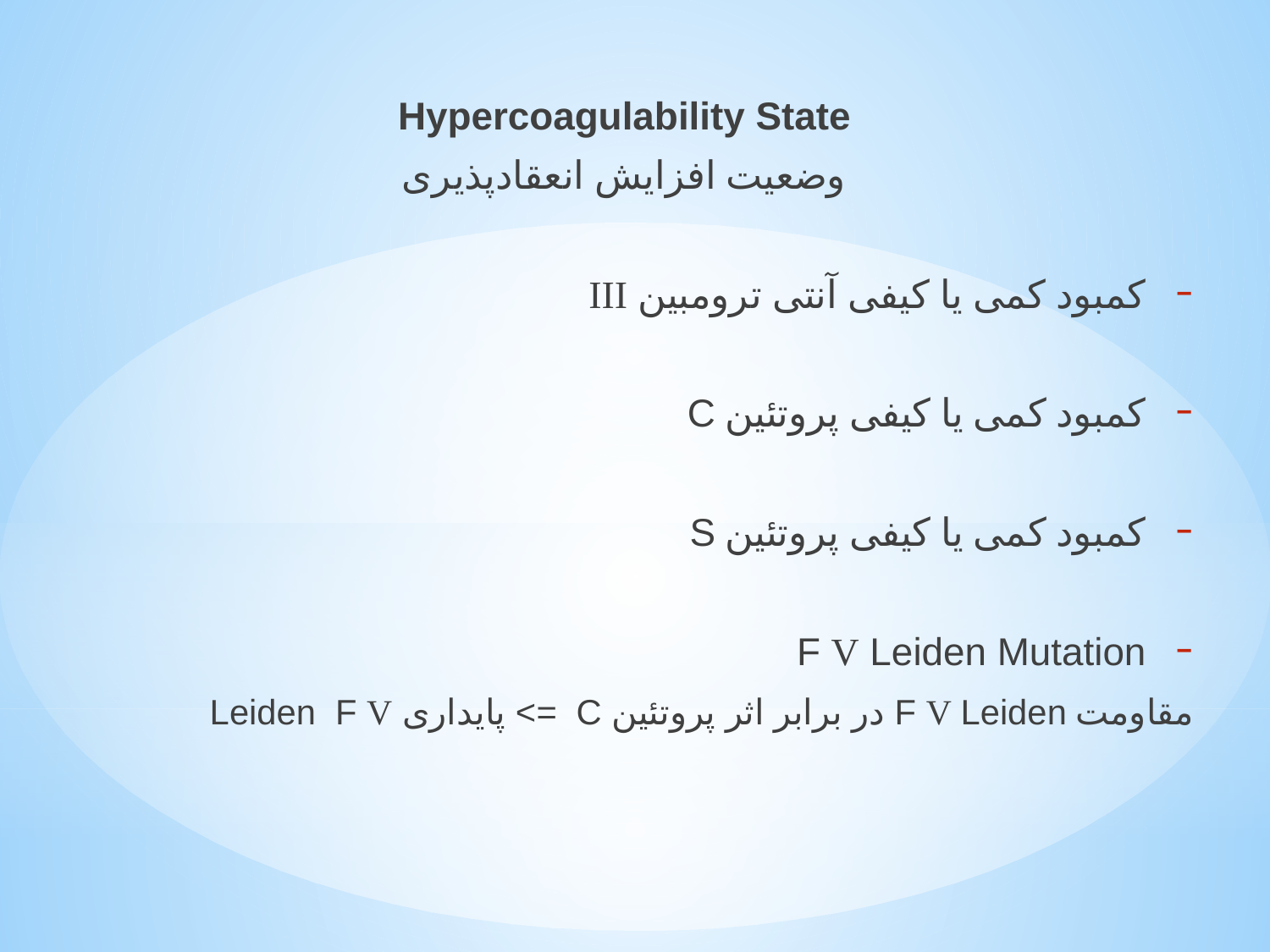

Hypercoagulability State
وضعیت افزایش انعقادپذیری

کمبود کمی یا کیفی آنتی ترومبین III

کمبود کمی یا کیفی پروتئین C

کمبود کمی یا کیفی پروتئین S

F V Leiden Mutation
	مقاومت F V Leiden در برابر اثر پروتئین C  => پایداری Leiden  F V